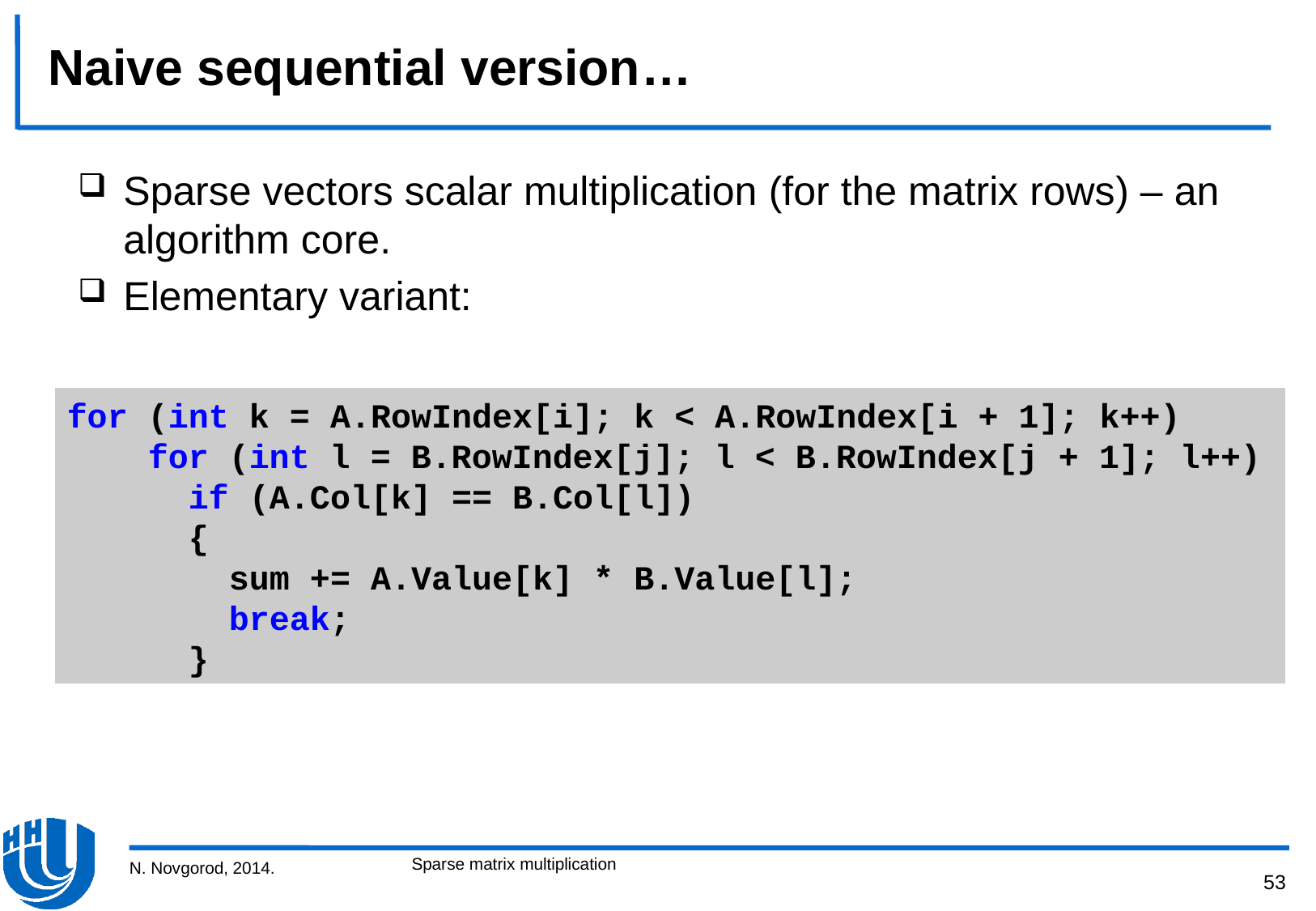

# Naive sequential version…
Sparse vectors scalar multiplication (for the matrix rows) – an algorithm core.
Elementary variant:
for (int k = A.RowIndex[i]; k < A.RowIndex[i + 1]; k++)
    for (int l = B.RowIndex[j]; l < B.RowIndex[j + 1]; l++)
      if (A.Col[k] == B.Col[l])
      {
        sum += A.Value[k] * B.Value[l];
        break;
      }
Sparse matrix multiplication
N. Novgorod, 2014.
53